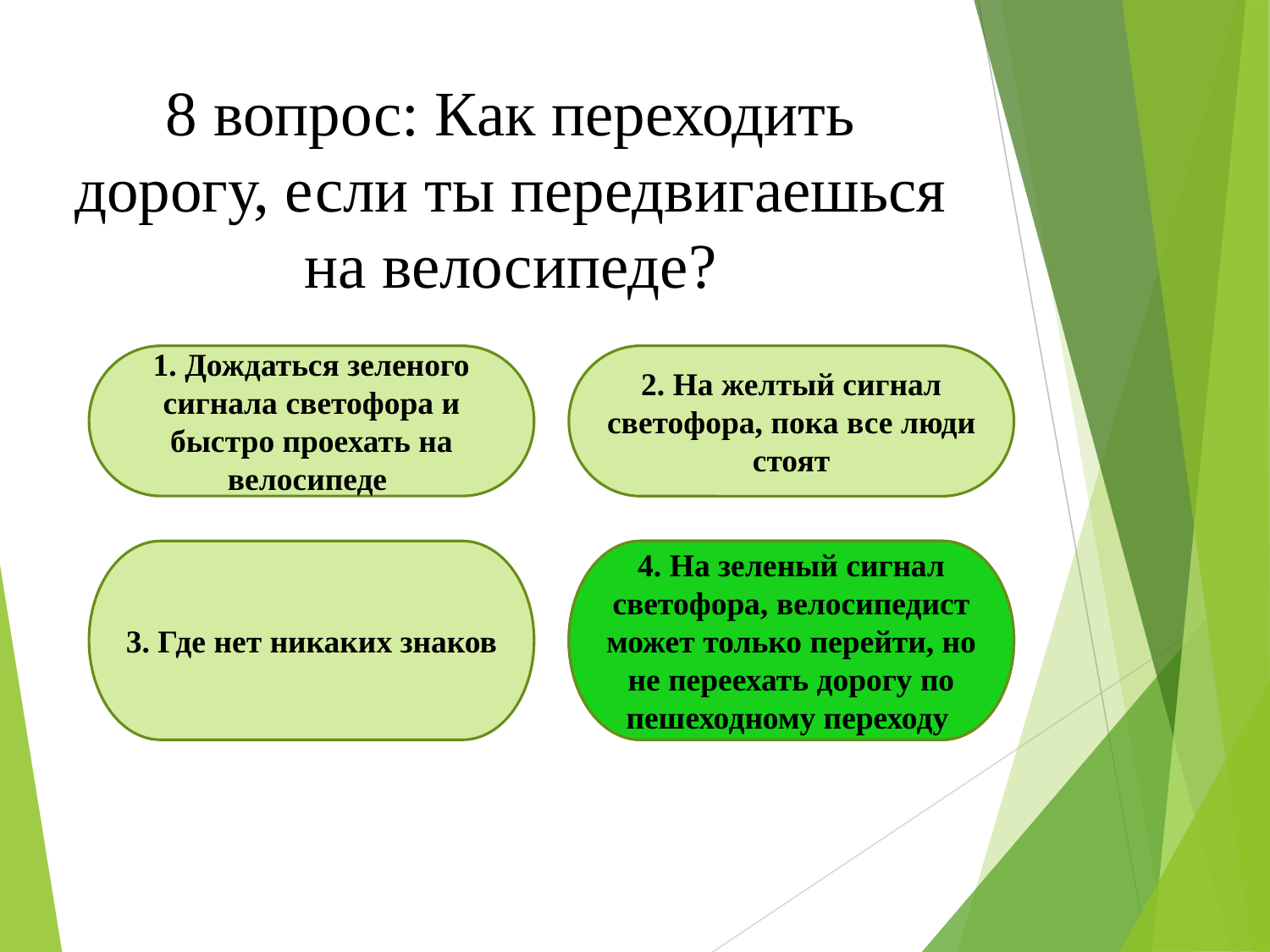

8 вопрос: Как переходить дорогу, если ты передвигаешься на велосипеде?
1. Дождаться зеленого сигнала светофора и быстро проехать на велосипеде
2. На желтый сигнал светофора, пока все люди стоят
3. Где нет никаких знаков
4. На зеленый сигнал светофора, велосипедист может только перейти, но не переехать дорогу по пешеходному переходу
4. На зеленый сигнал светофора, велосипедист может только перейти, но не переехать дорогу по пешеходному переходу